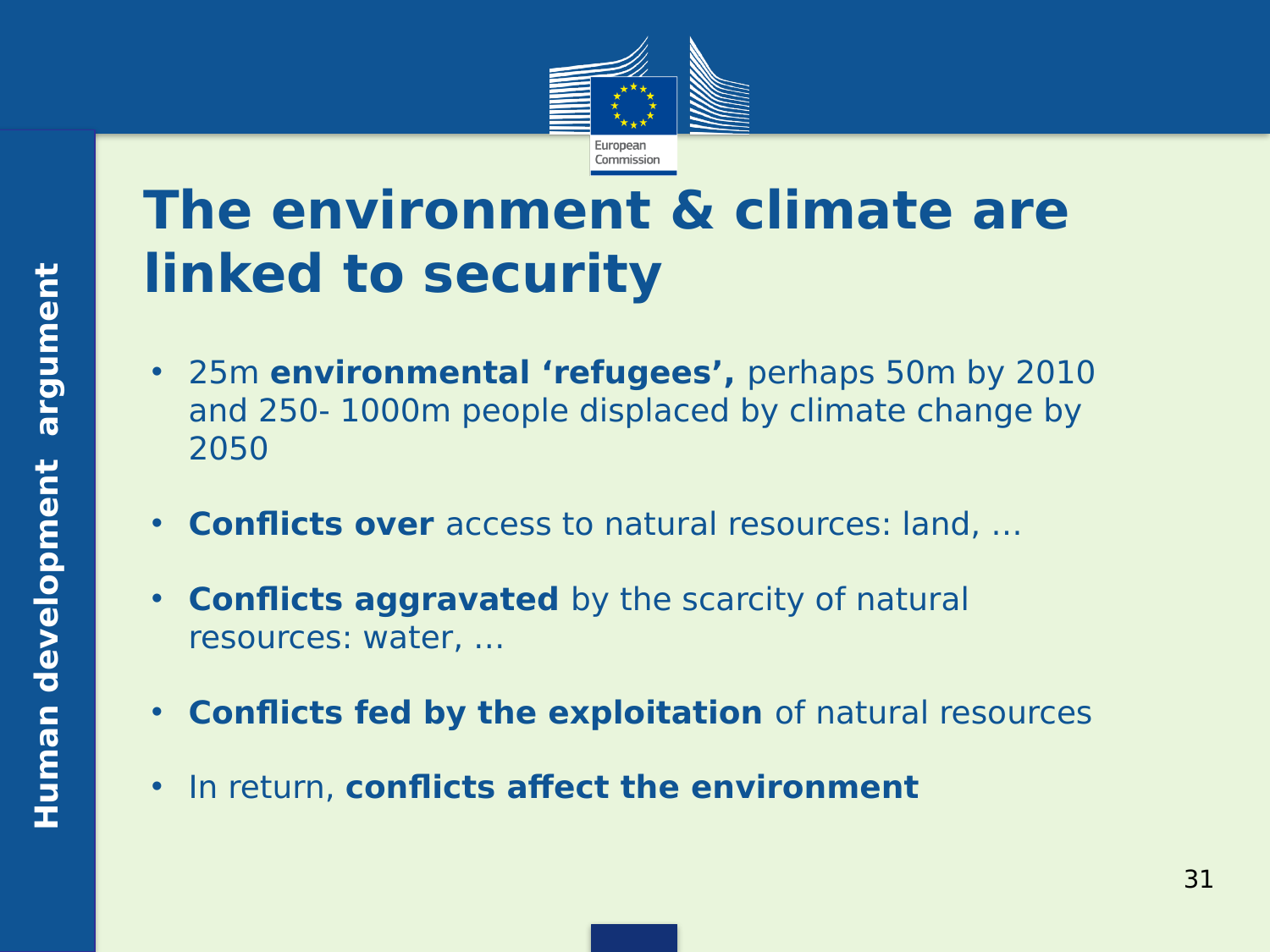

# The environment & climate are linked to security
25m environmental ‘refugees’, perhaps 50m by 2010 and 250- 1000m people displaced by climate change by 2050
Conflicts over access to natural resources: land, …
Conflicts aggravated by the scarcity of natural resources: water, …
Conflicts fed by the exploitation of natural resources
In return, conflicts affect the environment
Human development  argument

31